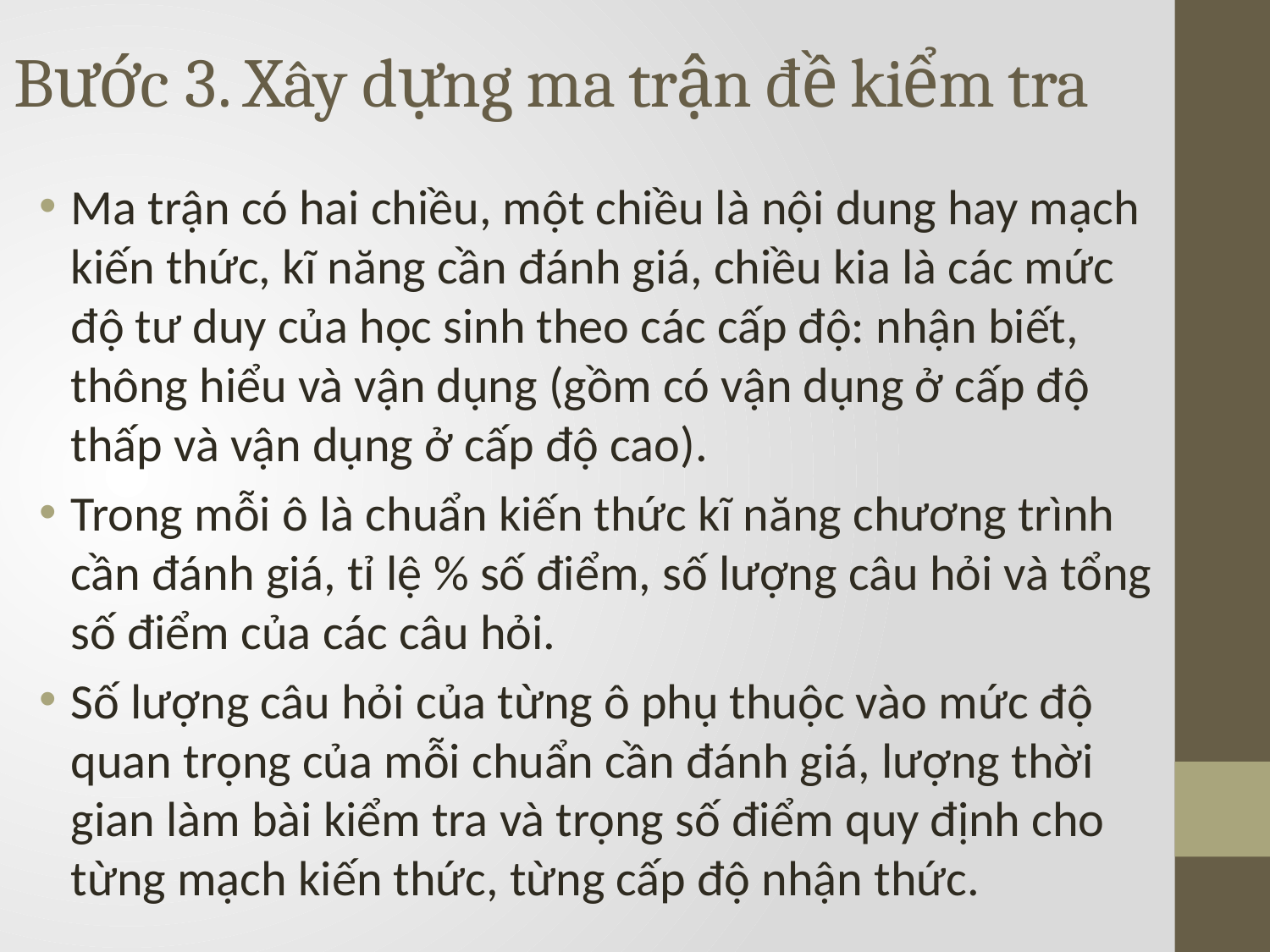

# Bước 3. Xây dựng ma trận đề kiểm tra
Ma trận có hai chiều, một chiều là nội dung hay mạch kiến thức, kĩ năng cần đánh giá, chiều kia là các mức độ tư duy của học sinh theo các cấp độ: nhận biết, thông hiểu và vận dụng (gồm có vận dụng ở cấp độ thấp và vận dụng ở cấp độ cao).
Trong mỗi ô là chuẩn kiến thức kĩ năng chương trình cần đánh giá, tỉ lệ % số điểm, số lượng câu hỏi và tổng số điểm của các câu hỏi.
Số lượng câu hỏi của từng ô phụ thuộc vào mức độ quan trọng của mỗi chuẩn cần đánh giá, lượng thời gian làm bài kiểm tra và trọng số điểm quy định cho từng mạch kiến thức, từng cấp độ nhận thức.